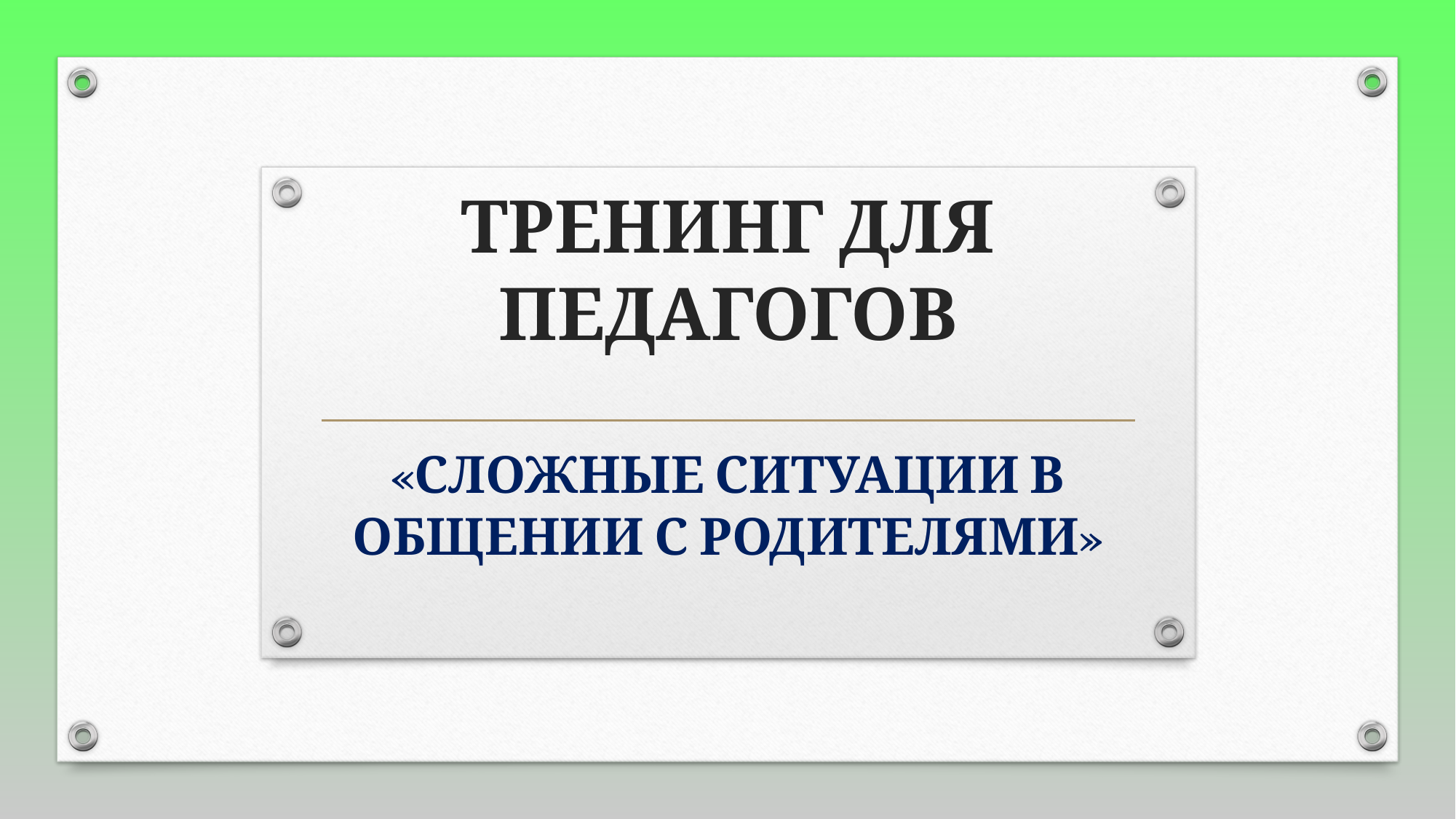

# ТРЕНИНГ ДЛЯ ПЕДАГОГОВ
«СЛОЖНЫЕ СИТУАЦИИ В ОБЩЕНИИ С РОДИТЕЛЯМИ»